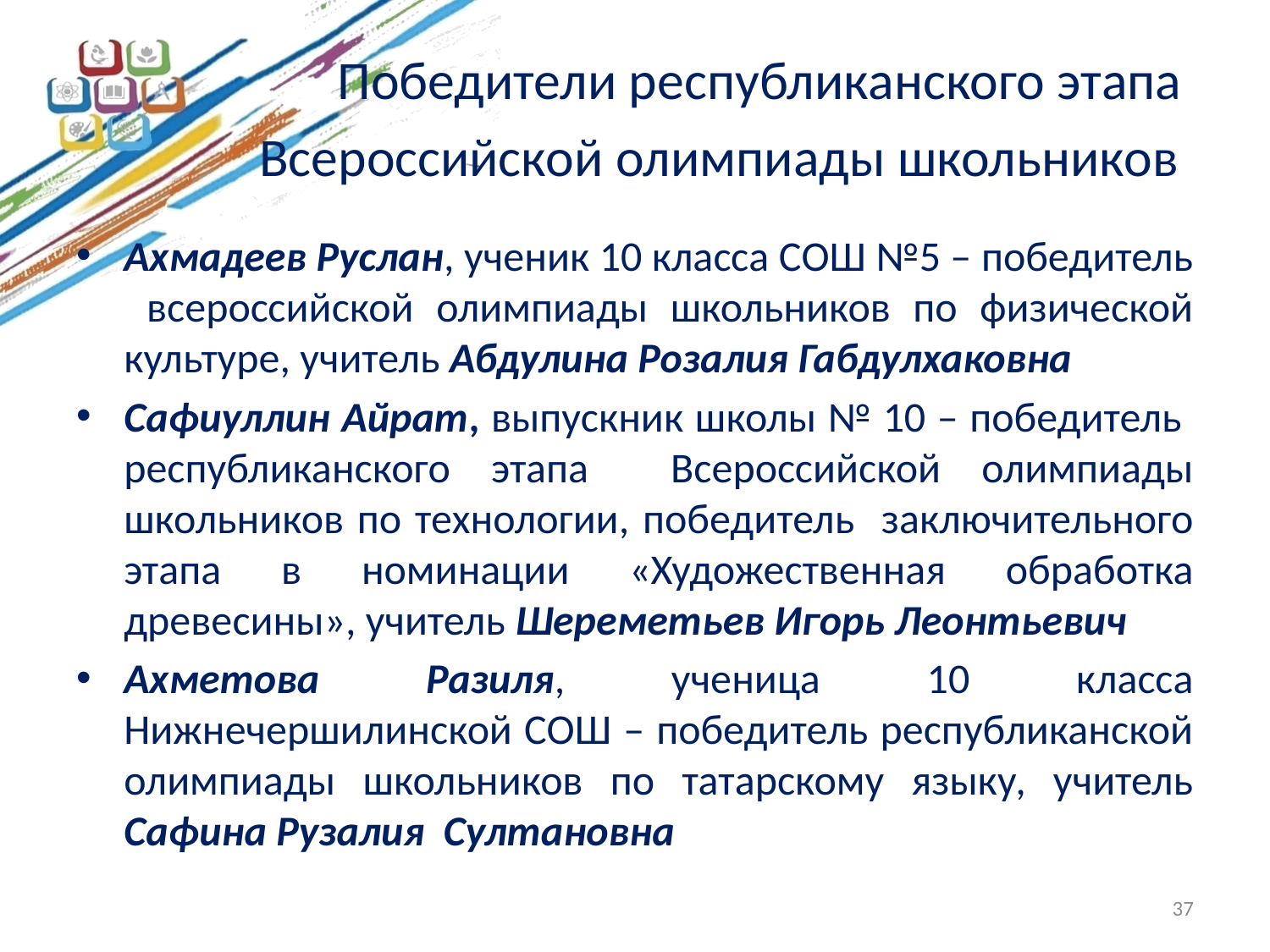

# Победители республиканского этапа  Всероссийской олимпиады школьников
Ахмадеев Руслан, ученик 10 класса СОШ №5 – победитель  всероссийской олимпиады школьников по физической культуре, учитель Абдулина Розалия Габдулхаковна
Сафиуллин Айрат, выпускник школы № 10 – победитель  республиканского этапа  Всероссийской олимпиады школьников по технологии, победитель  заключительного этапа в номинации «Художественная обработка древесины», учитель Шереметьев Игорь Леонтьевич
Ахметова Разиля, ученица 10 класса Нижнечершилинской СОШ – победитель республиканской олимпиады школьников по татарскому языку, учитель Сафина Рузалия  Султановна
37